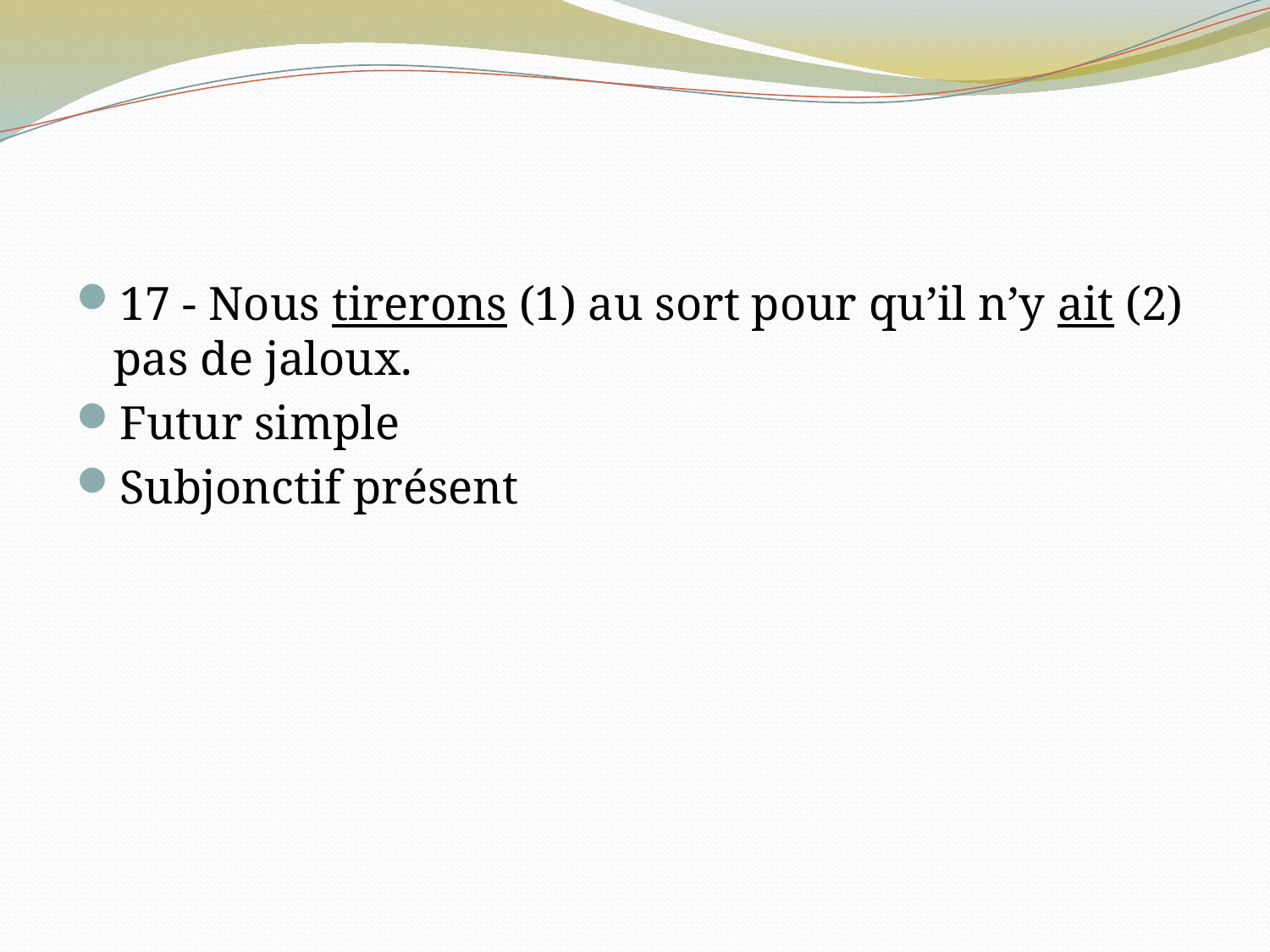

#
17 - Nous tirerons (1) au sort pour qu’il n’y ait (2) pas de jaloux.
Futur simple
Subjonctif présent